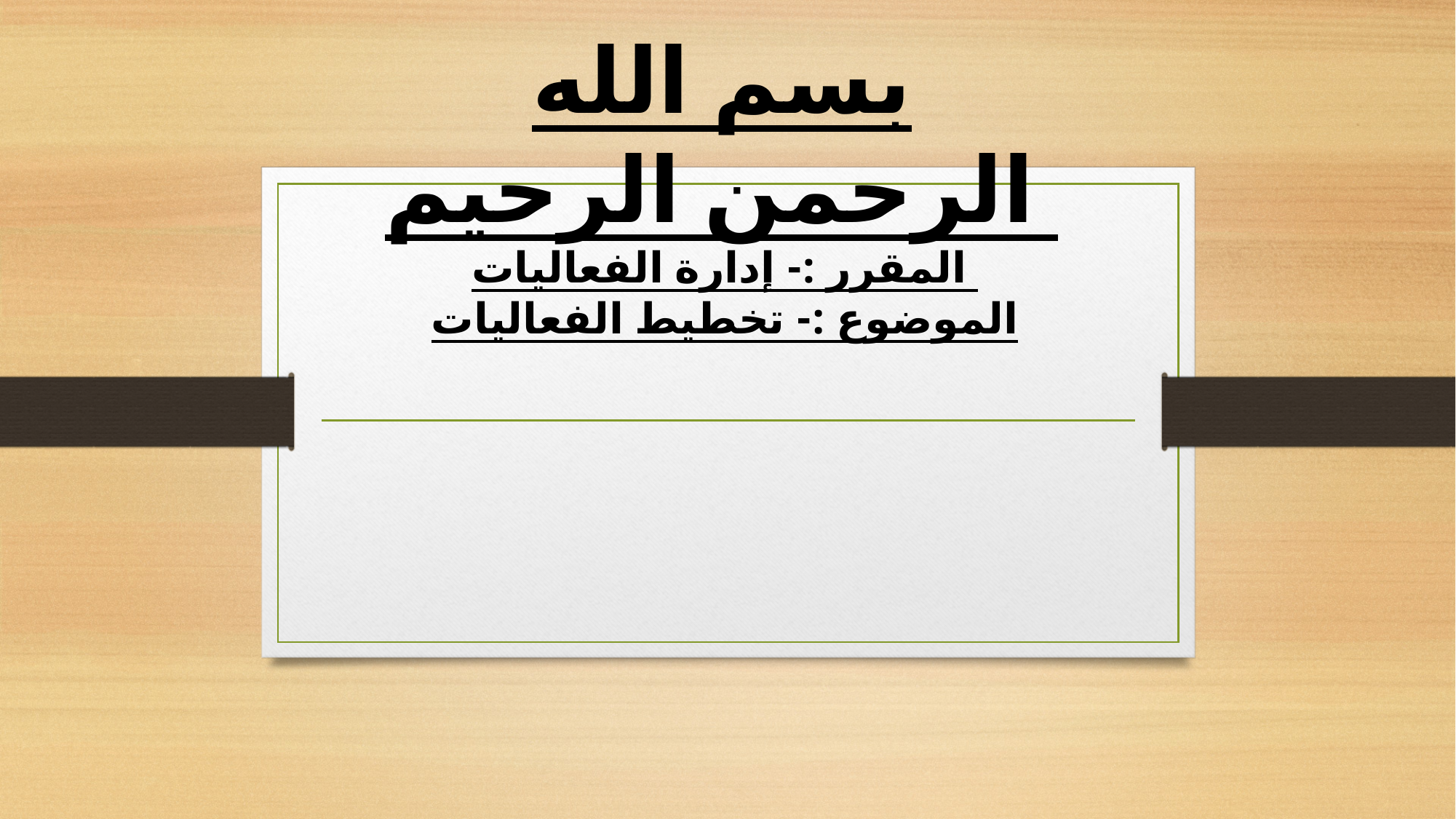

بسم الله الرحمن الرحيم
المقرر :- إدارة الفعاليات
الموضوع :- تخطيط الفعاليات